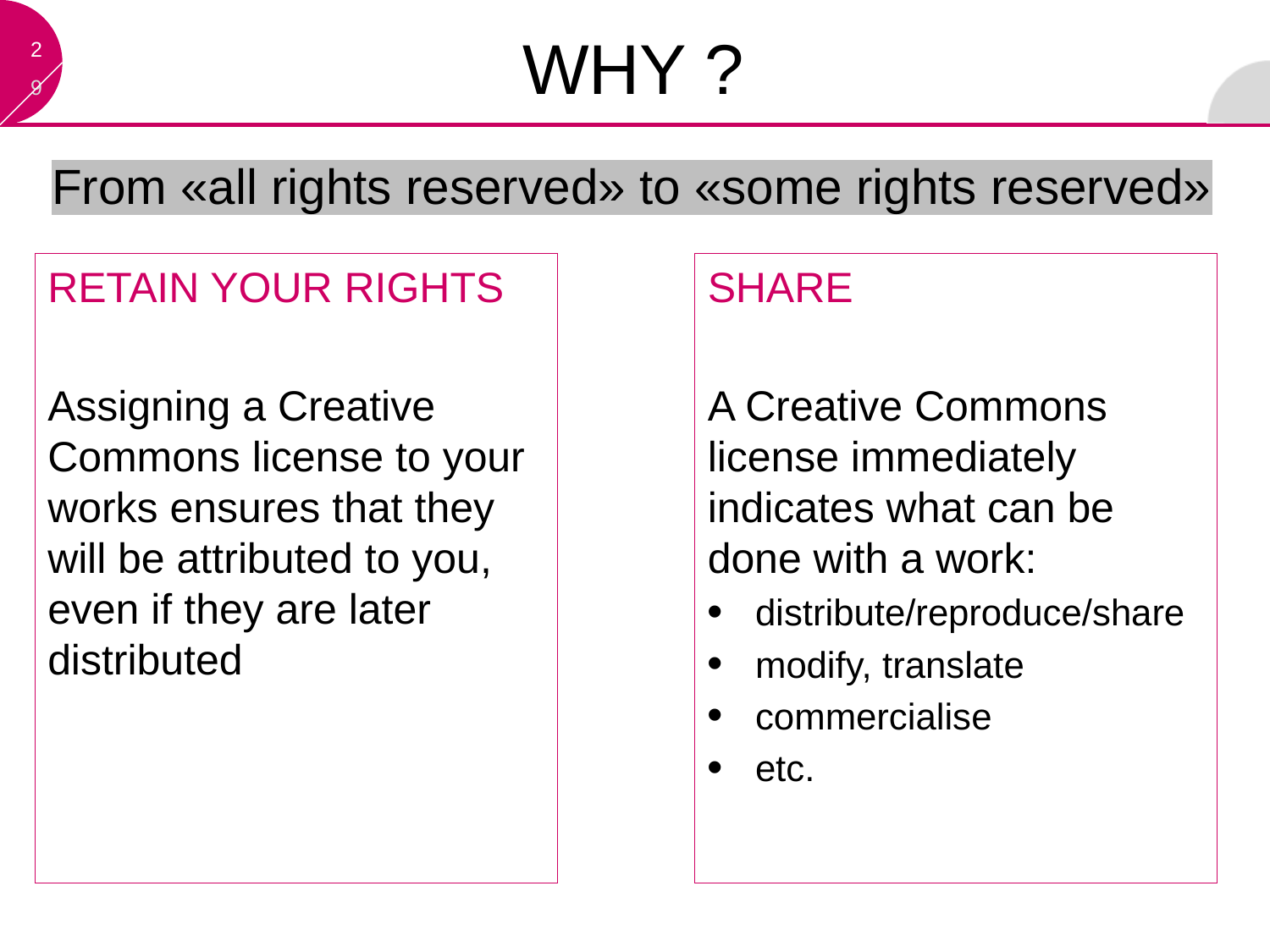

# Why ?
From «all rights reserved» to «some rights reserved»
Retain your rights

Assigning a Creative Commons license to your works ensures that they will be attributed to you, even if they are later distributed
Share

A Creative Commons license immediately indicates what can be done with a work:
distribute/reproduce/share
modify, translate
commercialise
etc.